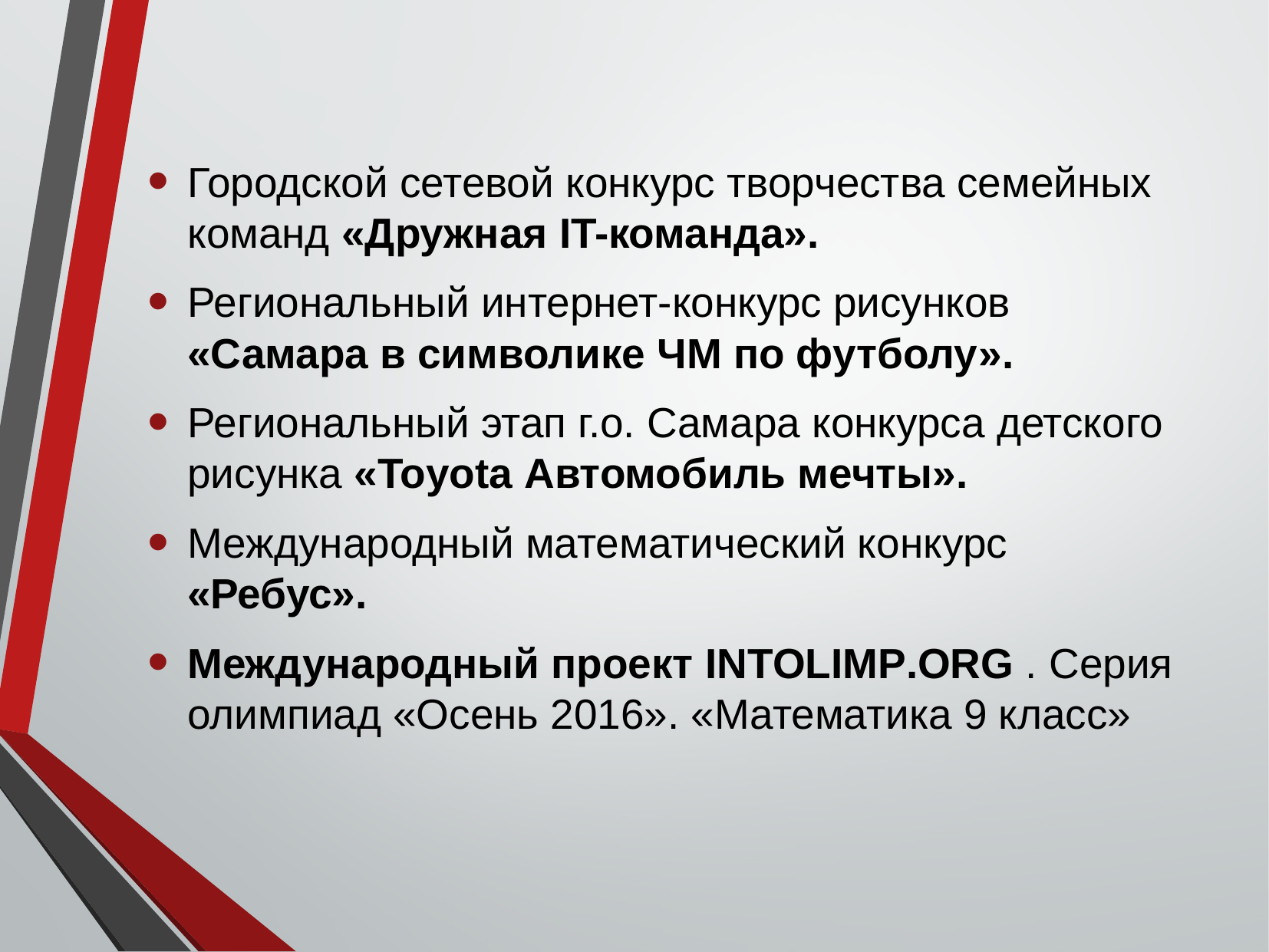

Городской сетевой конкурс творчества семейных команд «Дружная IT-команда».
Региональный интернет-конкурс рисунков «Самара в символике ЧМ по футболу».
Региональный этап г.о. Самара конкурса детского рисунка «Toyota Автомобиль мечты».
Международный математический конкурс «Ребус».
Международный проект INTOLIMP.ORG . Серия олимпиад «Осень 2016». «Математика 9 класс»